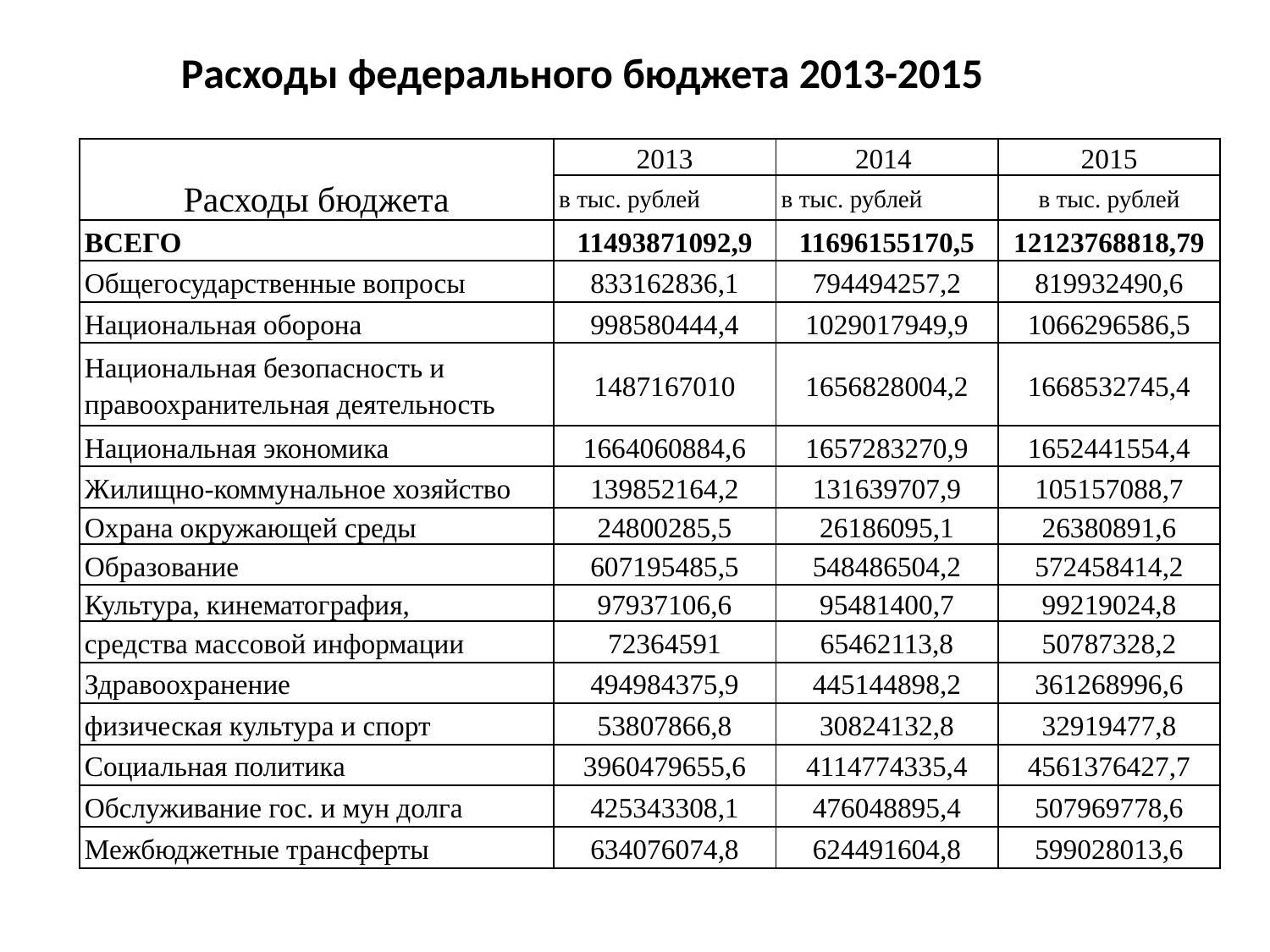

Расходы федерального бюджета 2013-2015
| Расходы бюджета | 2013 | 2014 | 2015 |
| --- | --- | --- | --- |
|  | в тыс. рублей | в тыс. рублей | в тыс. рублей |
| ВСЕГО | 11493871092,9 | 11696155170,5 | 12123768818,79 |
| Общегосударственные вопросы | 833162836,1 | 794494257,2 | 819932490,6 |
| Национальная оборона | 998580444,4 | 1029017949,9 | 1066296586,5 |
| Национальная безопасность и правоохранительная деятельность | 1487167010 | 1656828004,2 | 1668532745,4 |
| Национальная экономика | 1664060884,6 | 1657283270,9 | 1652441554,4 |
| Жилищно-коммунальное хозяйство | 139852164,2 | 131639707,9 | 105157088,7 |
| Охрана окружающей среды | 24800285,5 | 26186095,1 | 26380891,6 |
| Образование | 607195485,5 | 548486504,2 | 572458414,2 |
| Культура, кинематография, | 97937106,6 | 95481400,7 | 99219024,8 |
| средства массовой информации | 72364591 | 65462113,8 | 50787328,2 |
| Здравоохранение | 494984375,9 | 445144898,2 | 361268996,6 |
| физическая культура и спорт | 53807866,8 | 30824132,8 | 32919477,8 |
| Социальная политика | 3960479655,6 | 4114774335,4 | 4561376427,7 |
| Обслуживание гос. и мун долга | 425343308,1 | 476048895,4 | 507969778,6 |
| Межбюджетные трансферты | 634076074,8 | 624491604,8 | 599028013,6 |